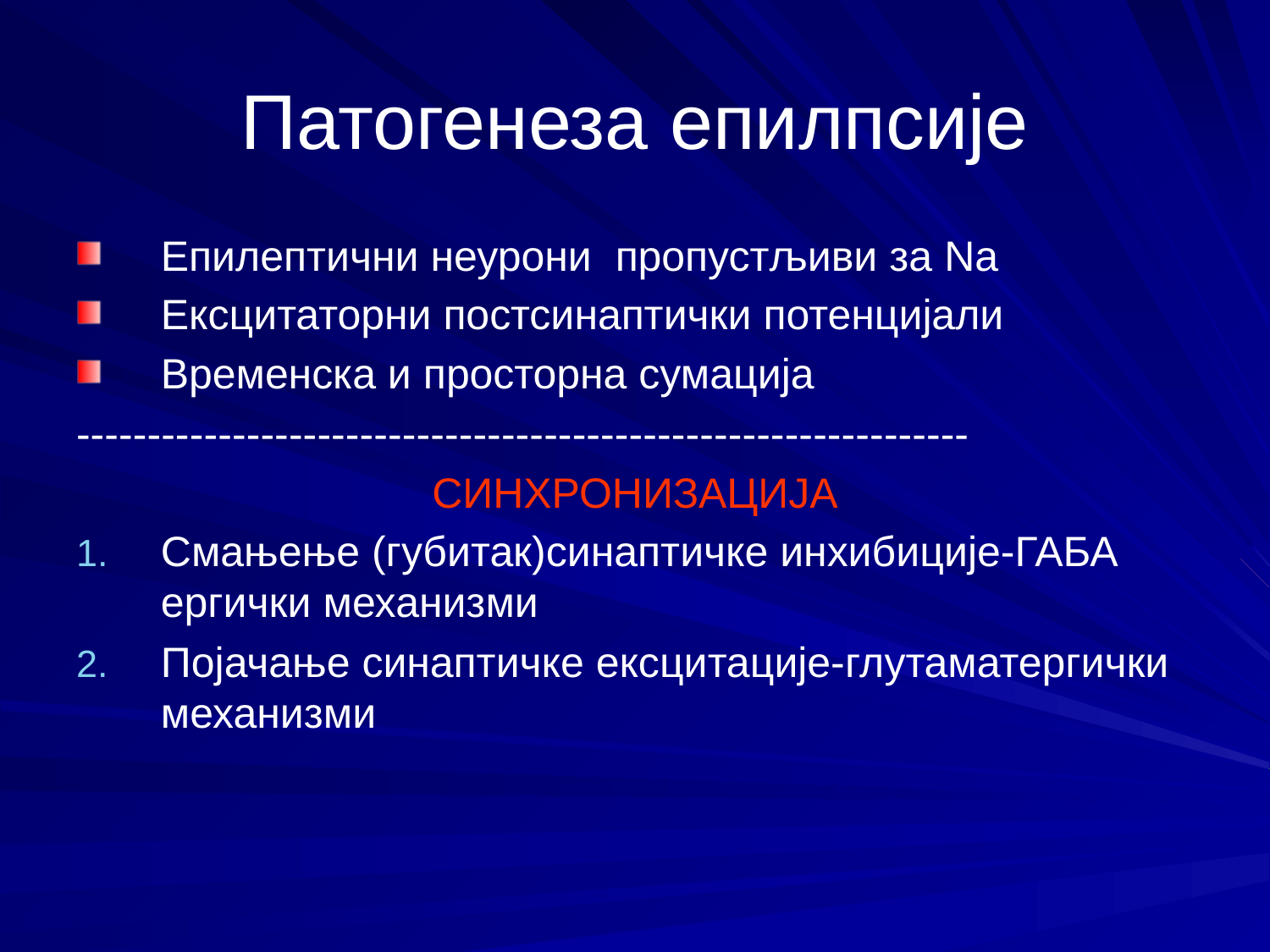

# Патогенеза епилпсије
Епилептични неурони  пропустљиви за Na
Ексцитаторни постсинаптички потенцијали
Временска и просторна сумација
---------------------------------------------------------------
СИНХРОНИЗАЦИЈА
Смањење (губитак)синаптичке инхибиције-ГАБА ергички механизми
Појачање синаптичке ексцитације-глутаматергички механизми